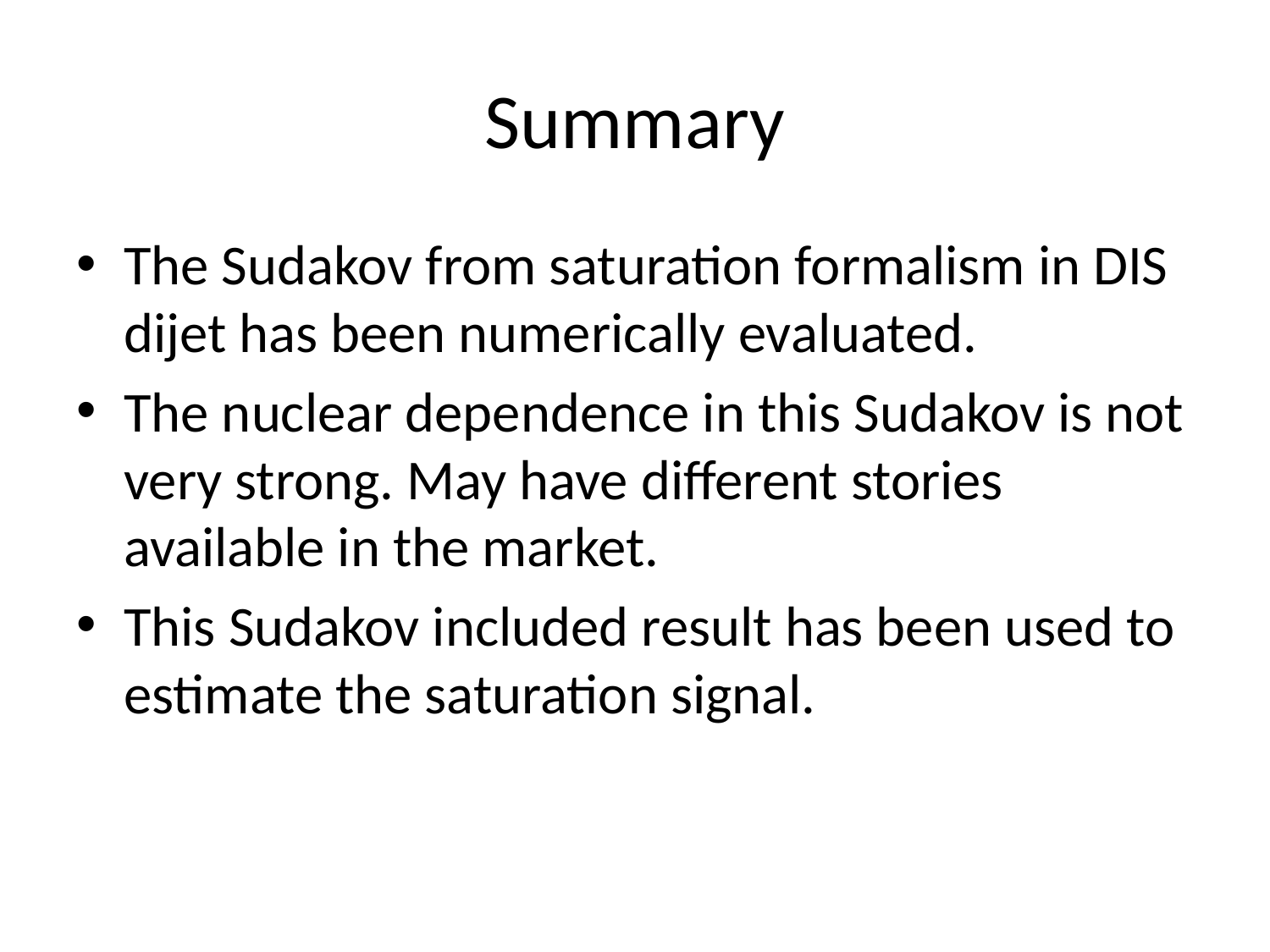

# Summary
The Sudakov from saturation formalism in DIS dijet has been numerically evaluated.
The nuclear dependence in this Sudakov is not very strong. May have different stories available in the market.
This Sudakov included result has been used to estimate the saturation signal.